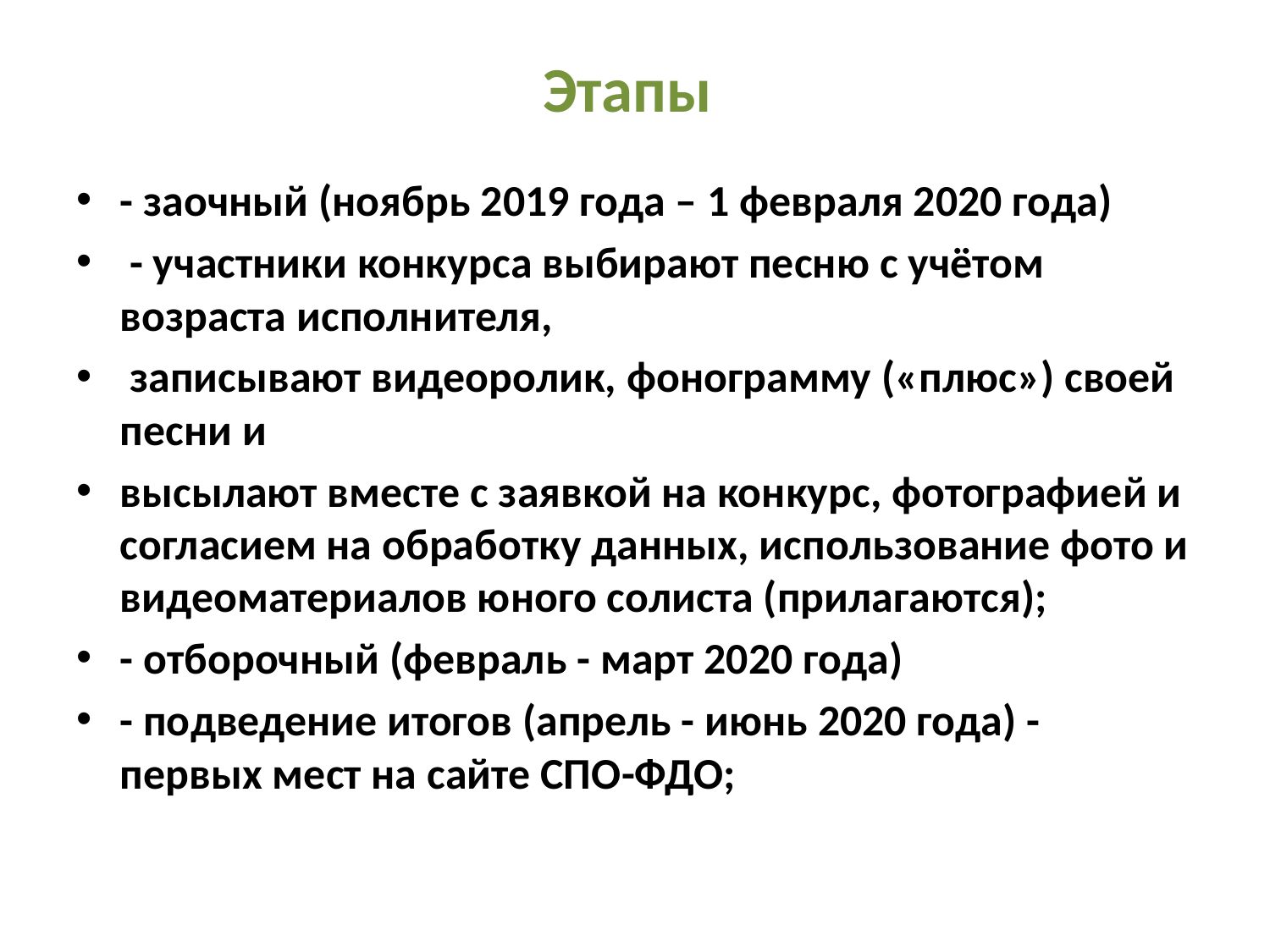

# Этапы
- заочный (ноябрь 2019 года – 1 февраля 2020 года)
 - участники конкурса выбирают песню с учётом возраста исполнителя,
 записывают видеоролик, фонограмму («плюс») своей песни и
высылают вместе с заявкой на конкурс, фотографией и согласием на обработку данных, использование фото и видеоматериалов юного солиста (прилагаются);
- отборочный (февраль - март 2020 года)
- подведение итогов (апрель - июнь 2020 года) - первых мест на сайте СПО-ФДО;